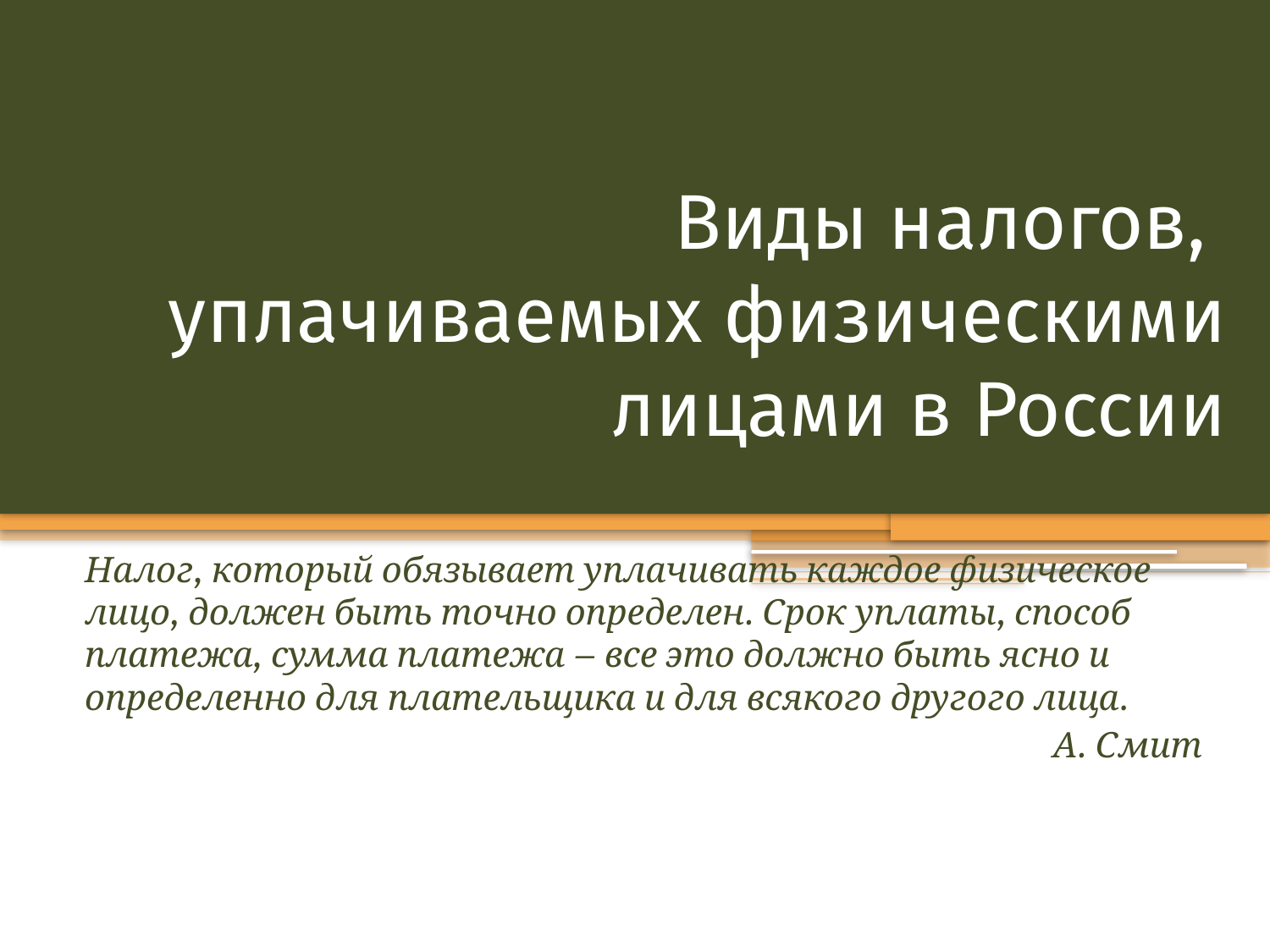

# Виды налогов, уплачиваемых физическими лицами в России
Налог, который обязывает уплачивать каждое физическое лицо, должен быть точно определен. Срок уплаты, способ платежа, сумма платежа – все это должно быть ясно и определенно для плательщика и для всякого другого лица.
 А. Смит